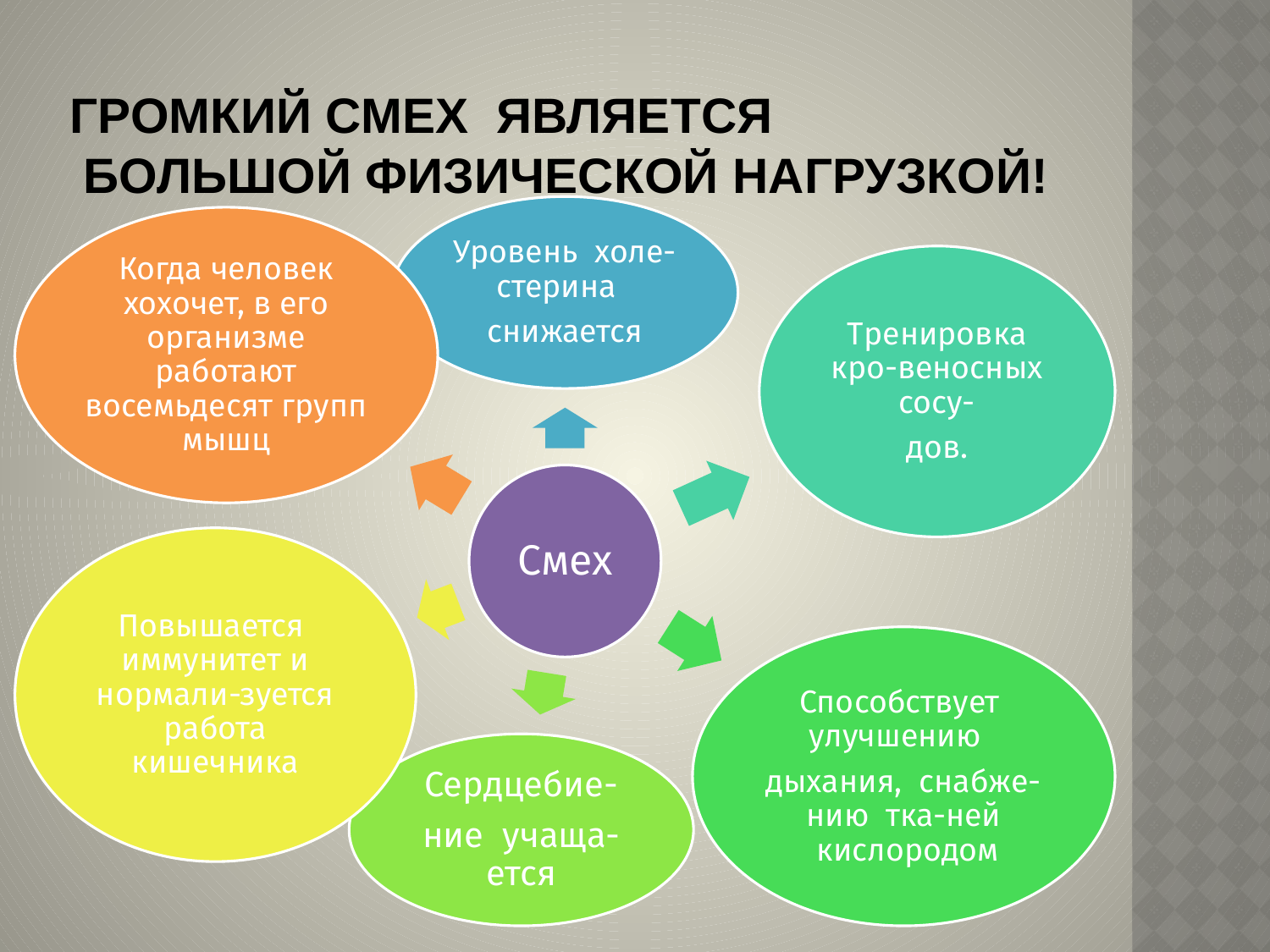

# Громкий смех  является  большой физической нагрузкой!
Смех

Уровень  холе-стерина
снижается

Тренировка  кро-веносных  сосу-
дов.

Способствует  улучшению
дыхания,  снабже-нию  тка-ней  кислородом

Сердцебие-
ние  учаща-ется

Повышается  иммунитет и  нормали-зуется  работа кишечника

Когда человек хохочет, в его организме работают восемьдесят групп мышц